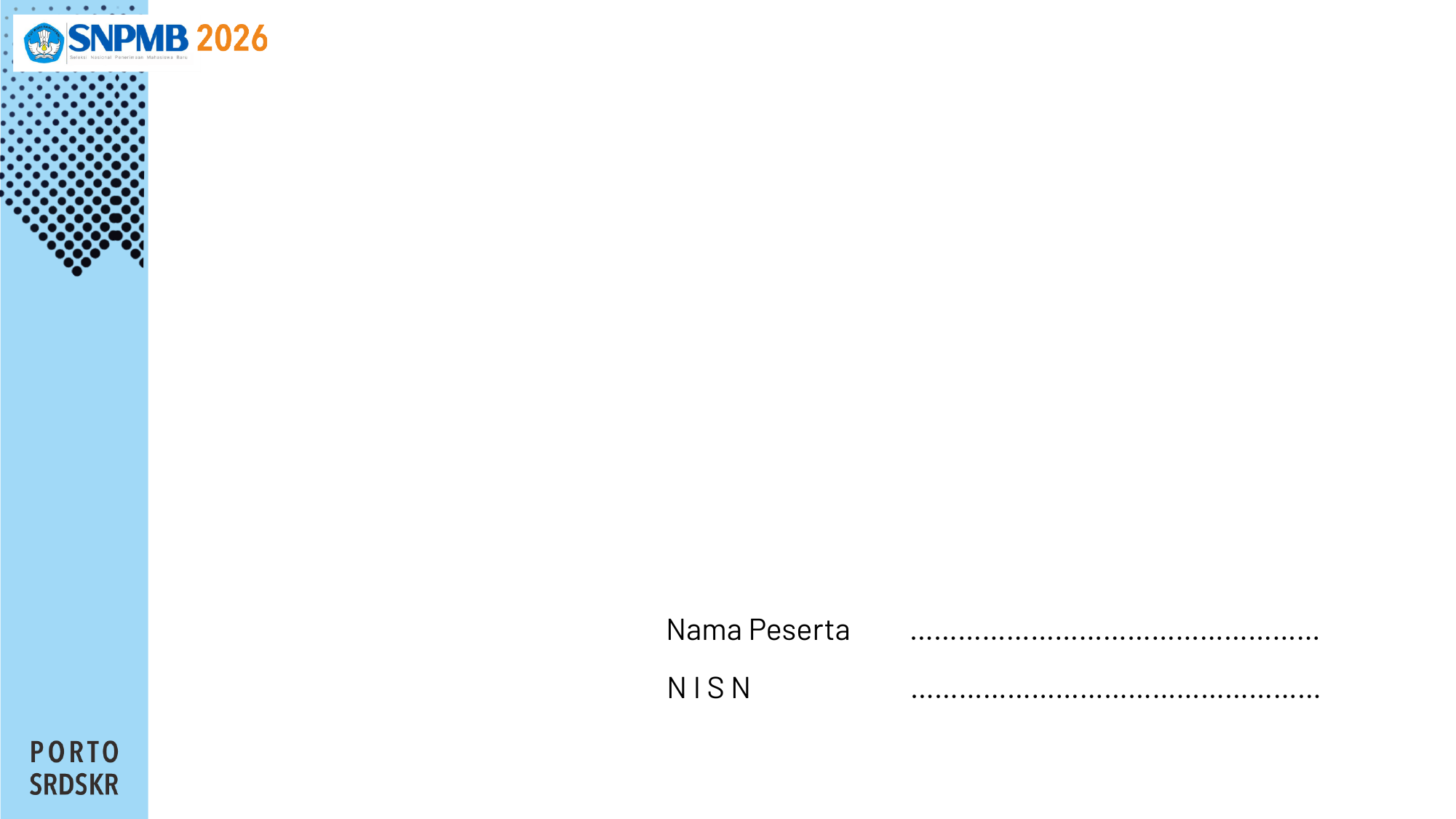

……………………………………………
Nama Peserta
……………………………………………
N I S N